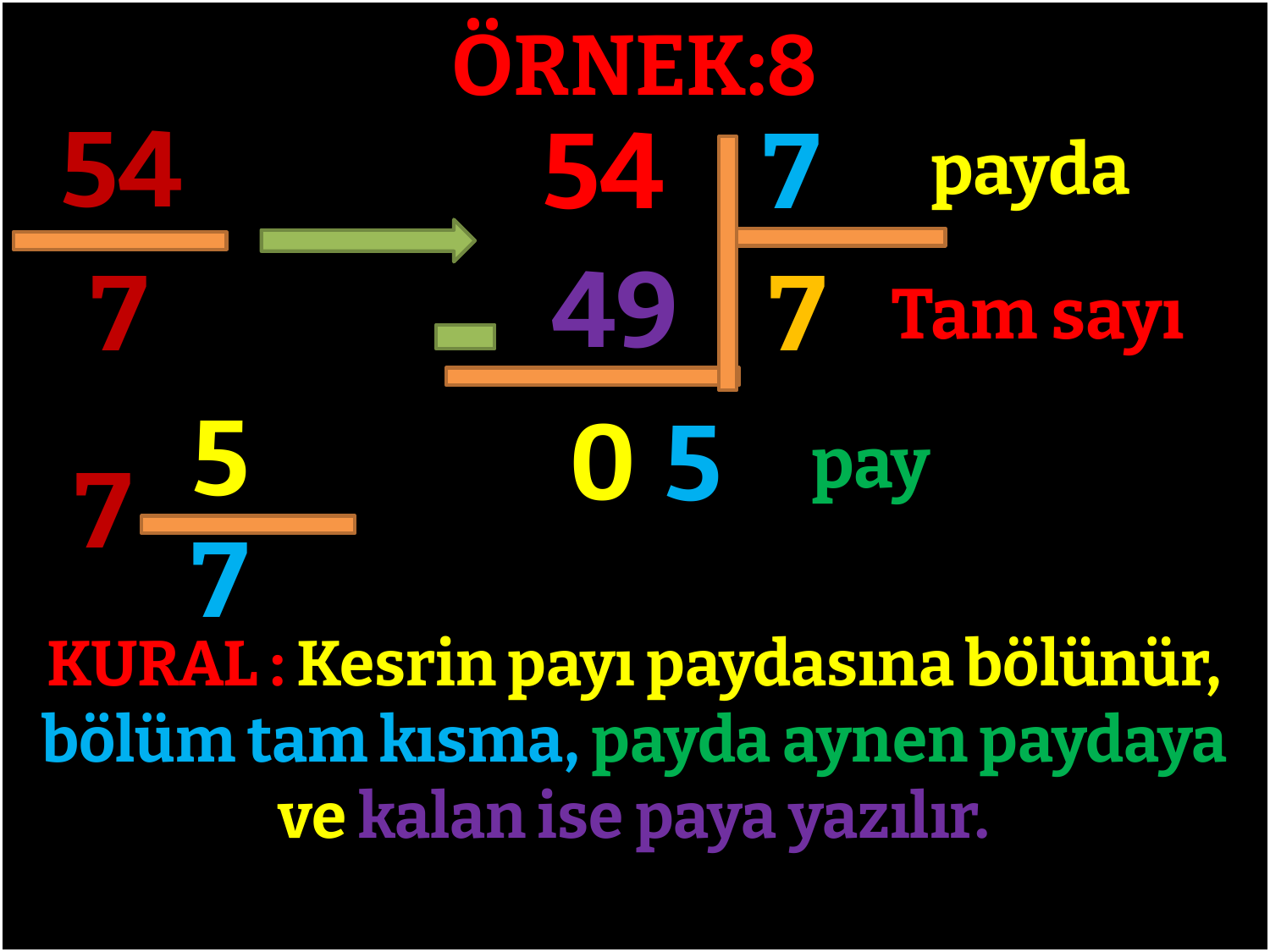

ÖRNEK:8
54
54
7
payda

49
7
7
Tam sayı

#

5
0
5
pay
7

7
KURAL : Kesrin payı paydasına bölünür, bölüm tam kısma, payda aynen paydaya ve kalan ise paya yazılır.